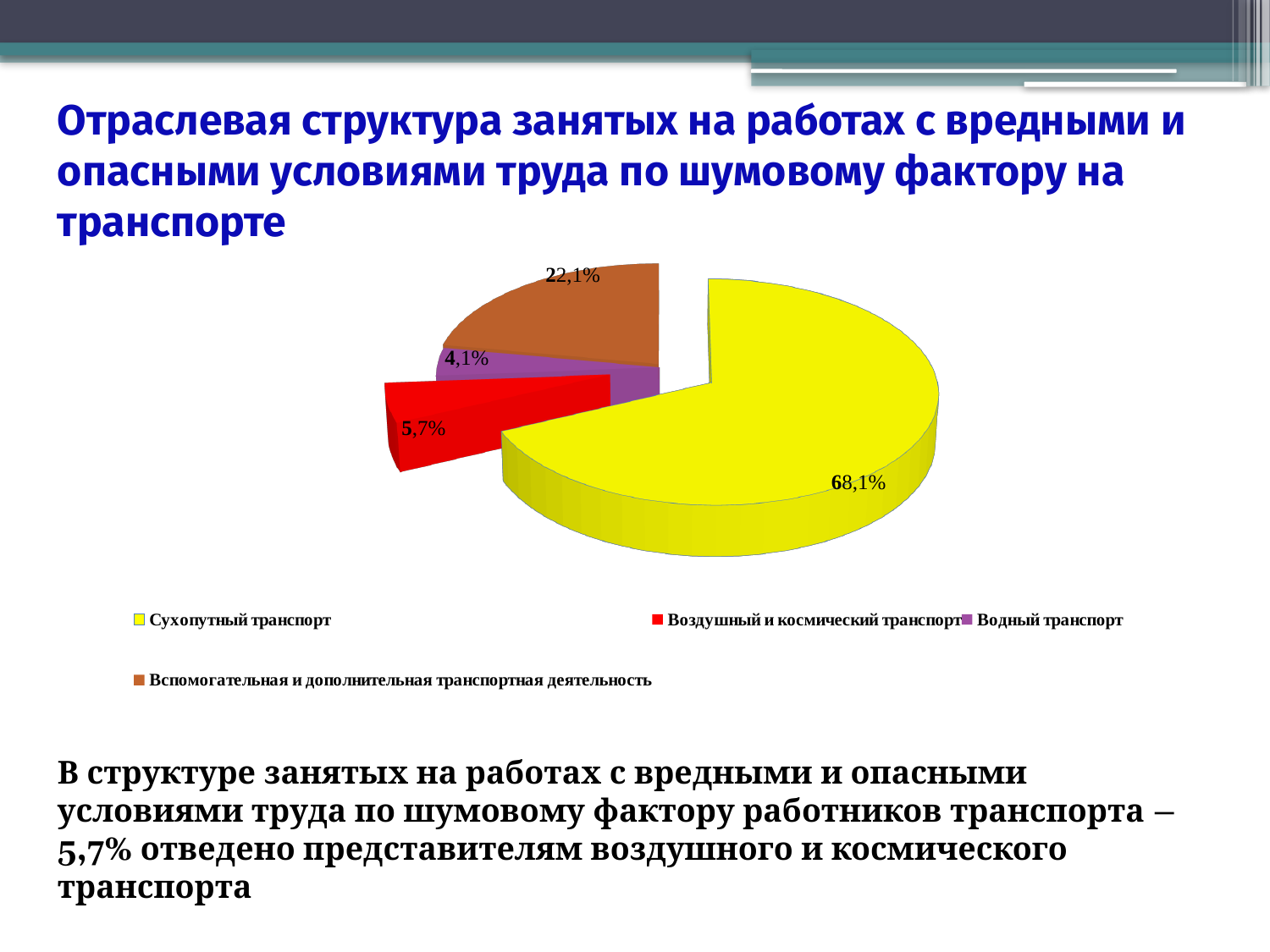

# Отраслевая структура занятых на работах с вредными и опасными условиями труда по шумовому фактору на транспорте

[unsupported chart]

В структуре занятых на работах с вредными и опасными условиями труда по шумовому фактору работников транспорта – 5,7% отведено представителям воздушного и космического транспорта